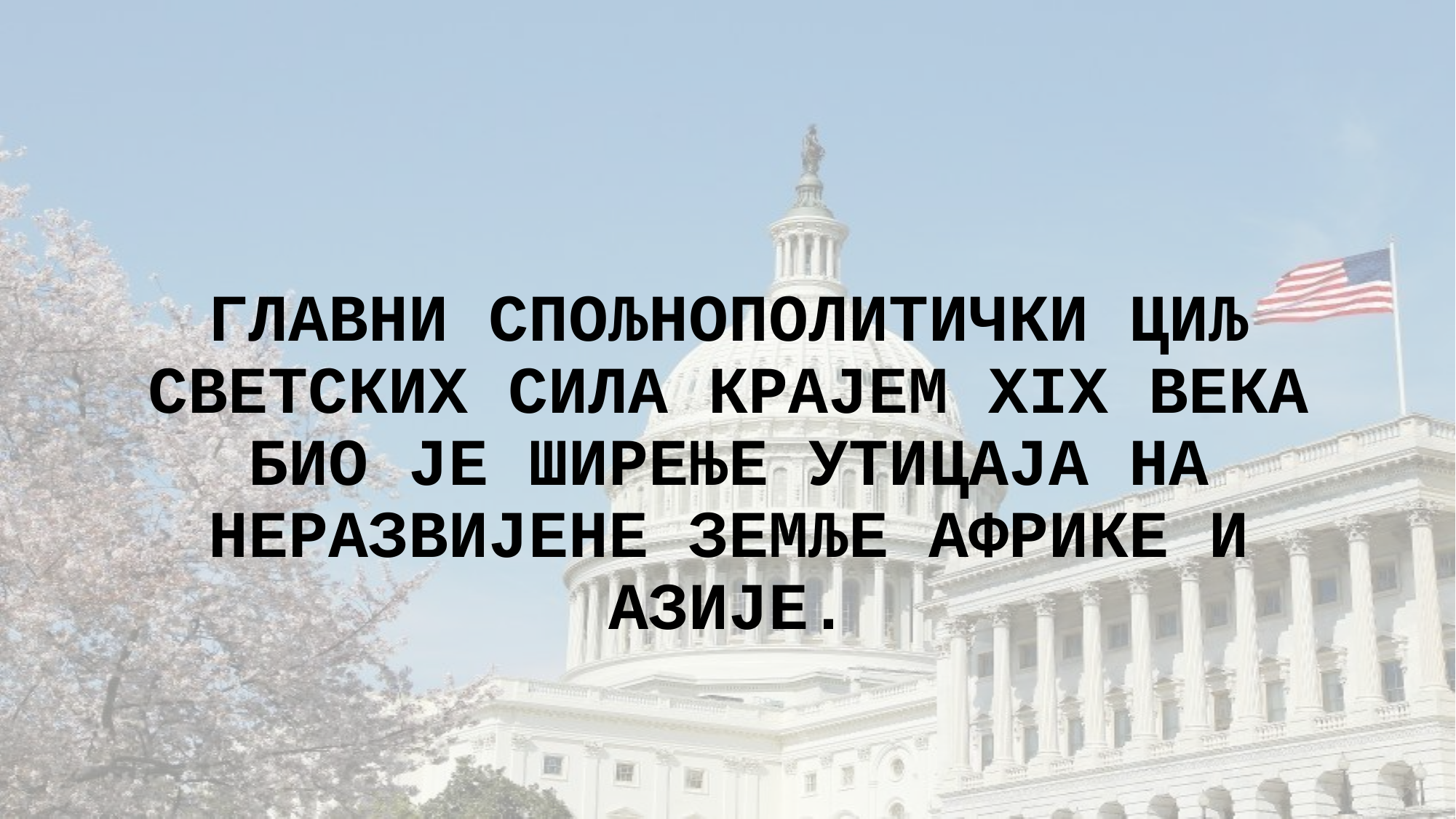

# ГЛАВНИ СПОЉНОПОЛИТИЧКИ ЦИЉ СВЕТСКИХ СИЛА КРАЈЕМ XIX ВЕКА БИО ЈЕ ШИРЕЊЕ УТИЦАЈА НА НЕРАЗВИЈЕНЕ ЗЕМЉЕ АФРИКЕ И АЗИЈЕ.